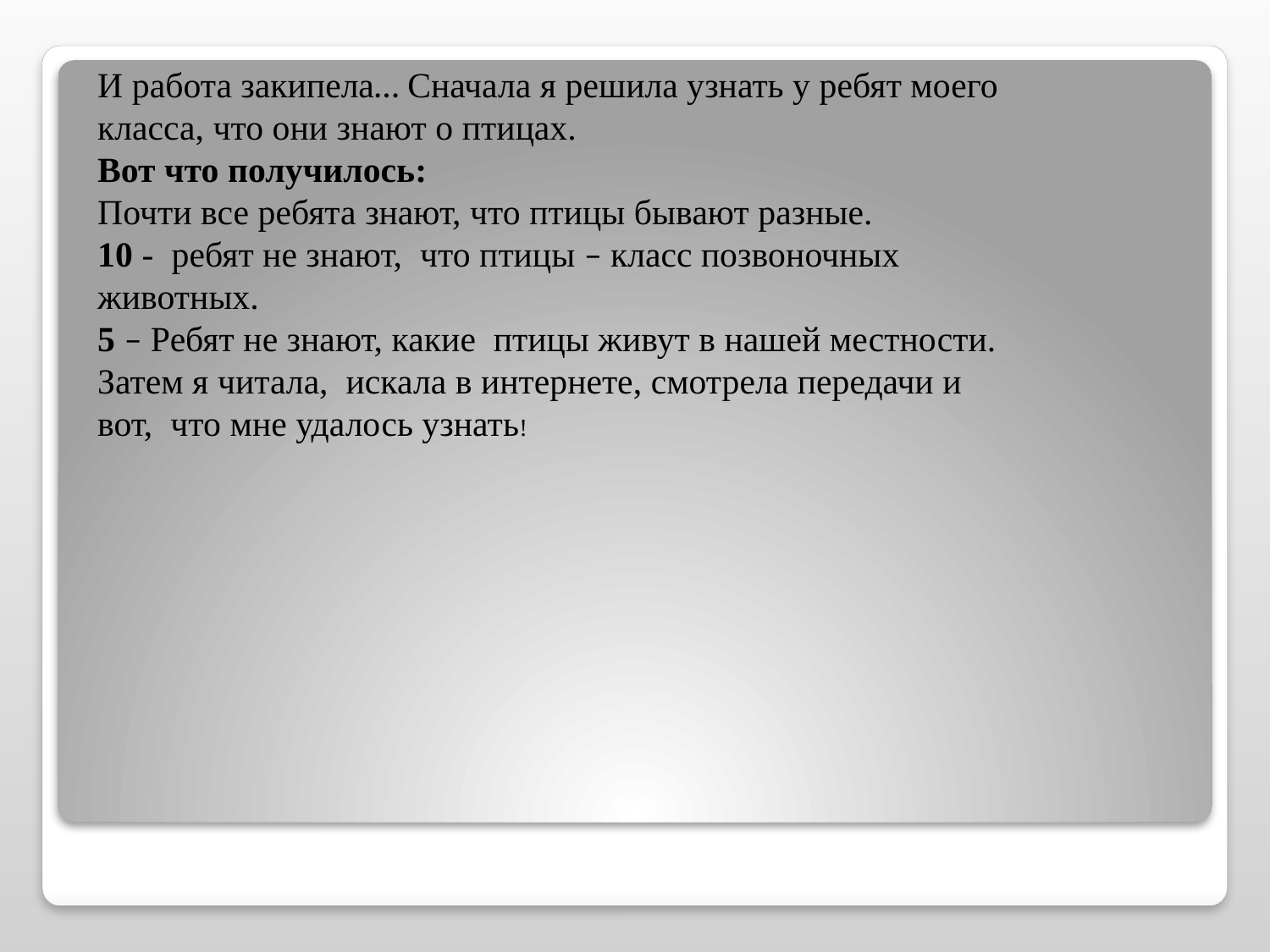

И работа закипела… Сначала я решила узнать у ребят моего класса, что они знают о птицах.
Вот что получилось:
Почти все ребята знают, что птицы бывают разные.
10 -  ребят не знают,  что птицы – класс позвоночных животных.
5 – Ребят не знают, какие  птицы живут в нашей местности.
Затем я читала,  искала в интернете, смотрела передачи и вот,  что мне удалось узнать!